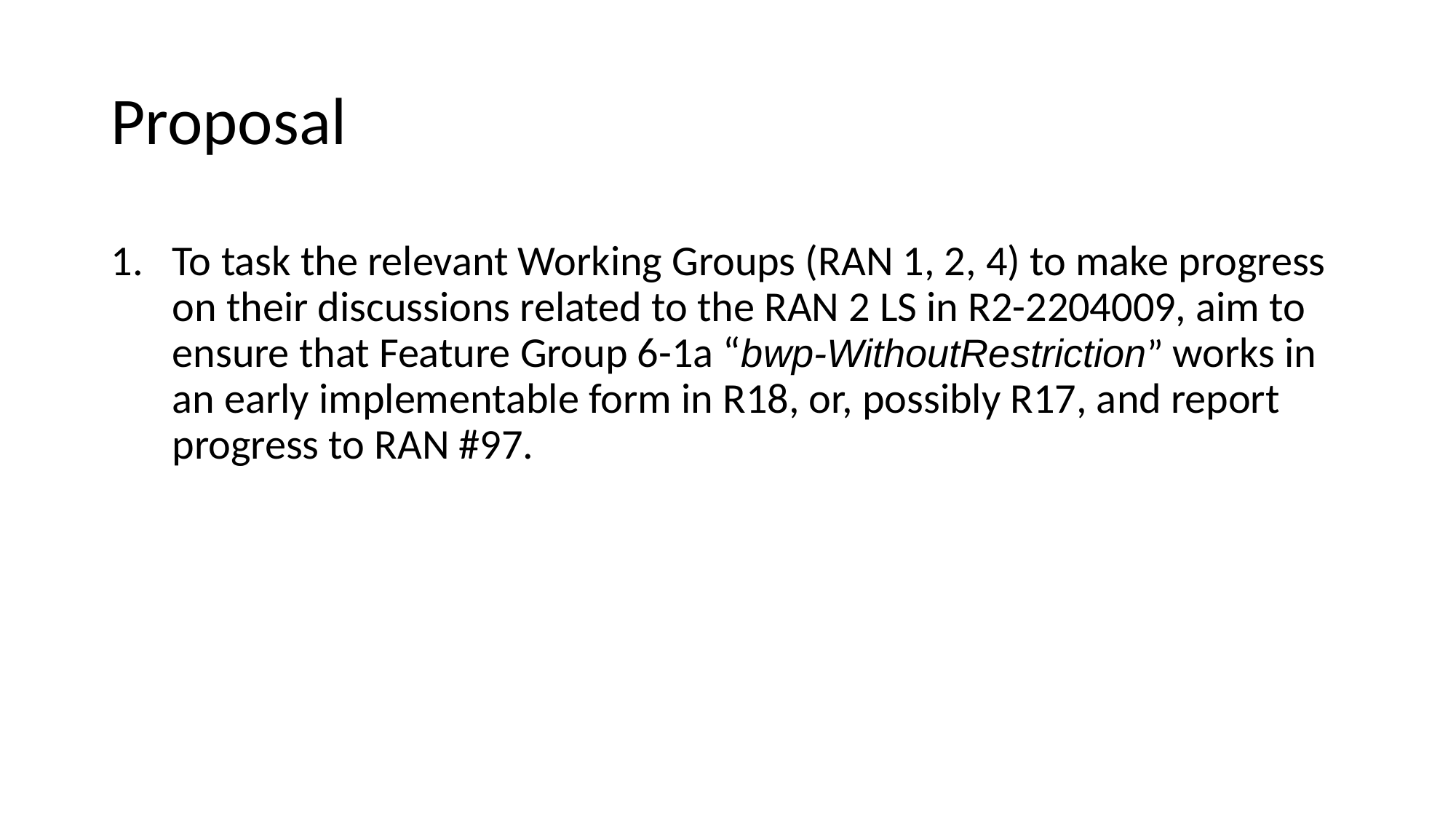

# Proposal

To task the relevant Working Groups (RAN 1, 2, 4) to make progress on their discussions related to the RAN 2 LS in R2-2204009, aim to ensure that Feature Group 6-1a “bwp-WithoutRestriction” works in an early implementable form in R18, or, possibly R17, and report progress to RAN #97.